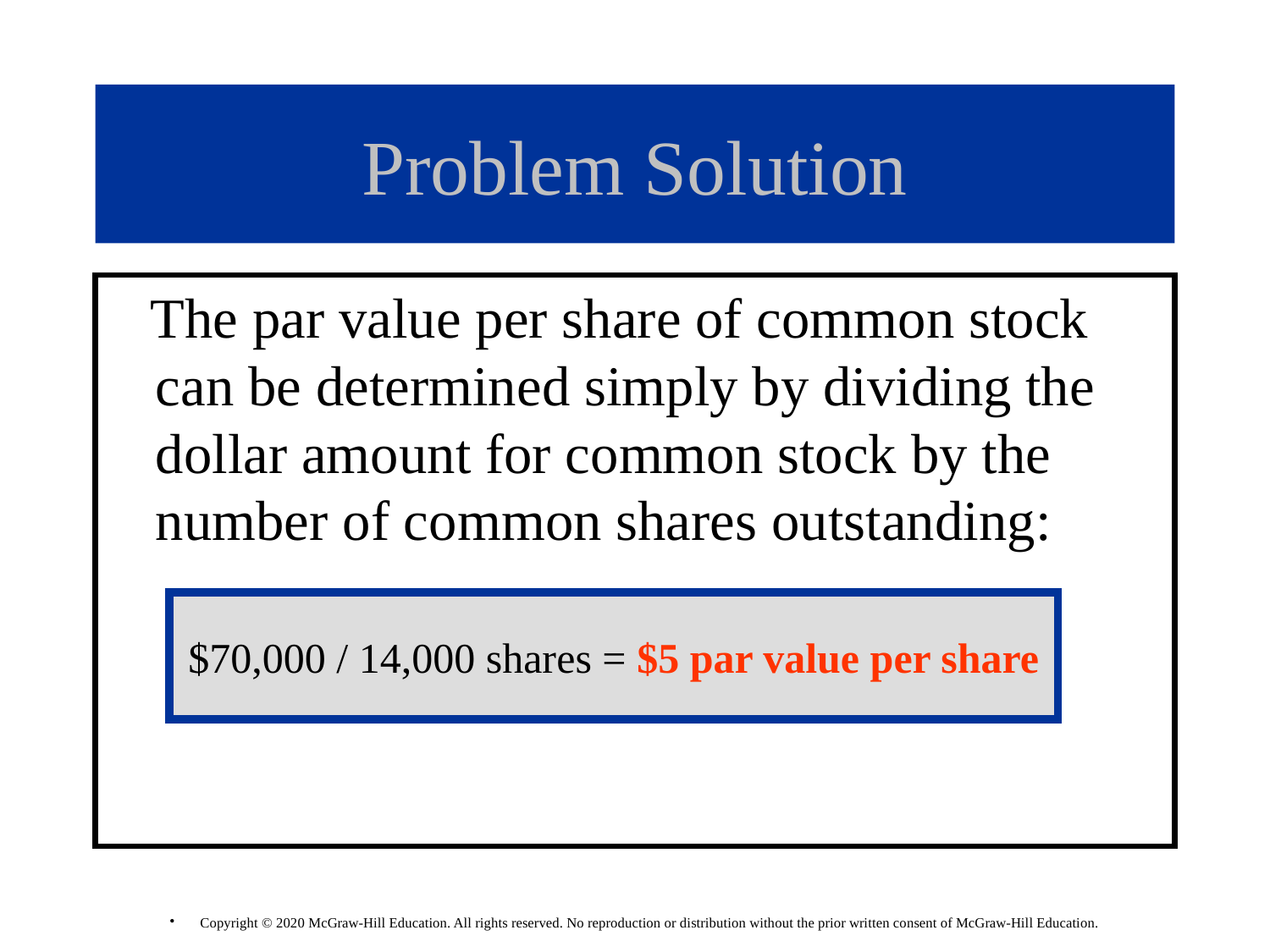

# Problem Solution
   The par value per share of common stock can be determined simply by dividing the dollar amount for common stock by the number of common shares outstanding:

$70,000 / 14,000 shares = $5 par value per share